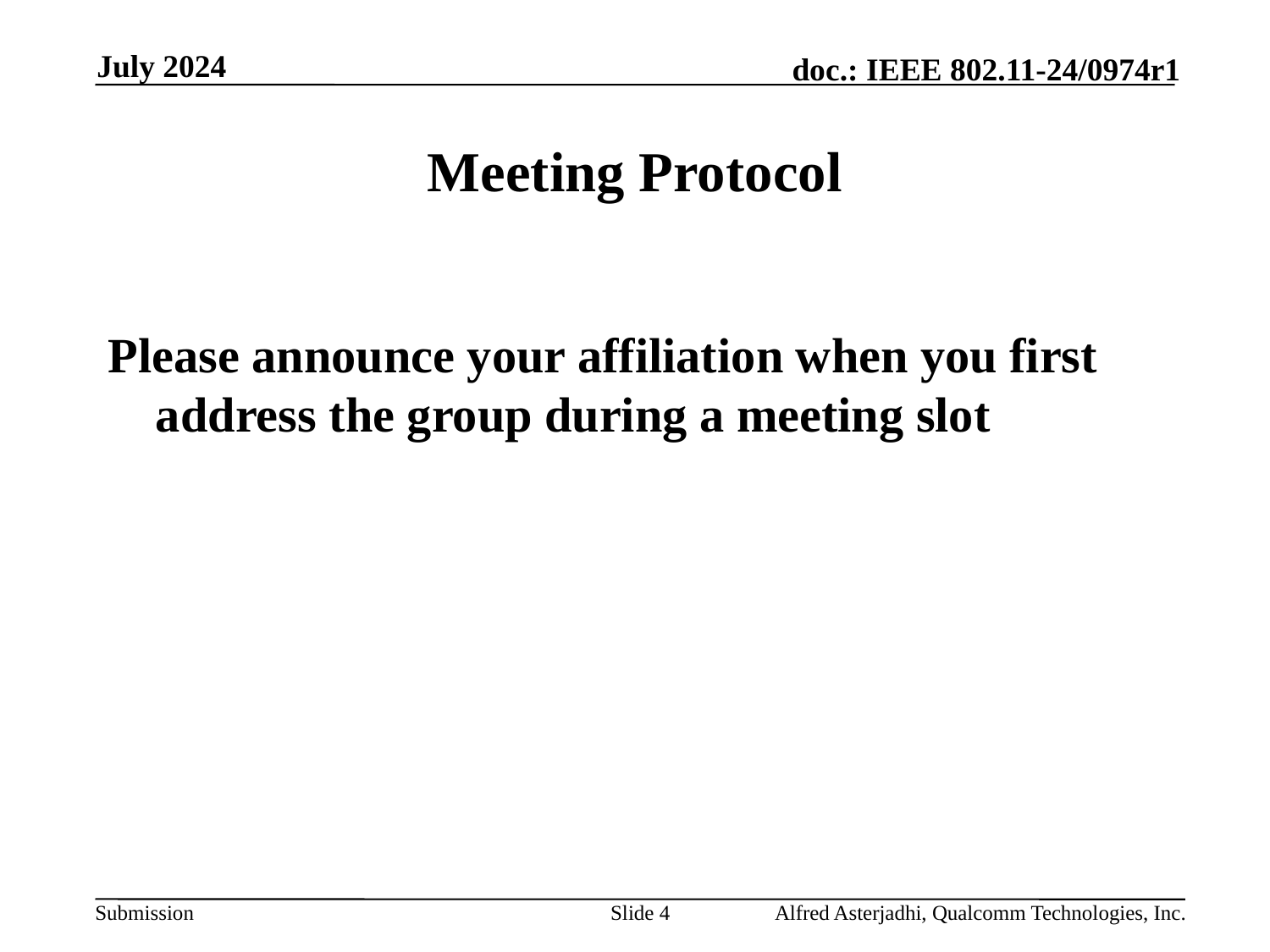

July 2024
# Meeting Protocol
Please announce your affiliation when you first address the group during a meeting slot

Slide 4
Alfred Asterjadhi, Qualcomm Technologies, Inc.